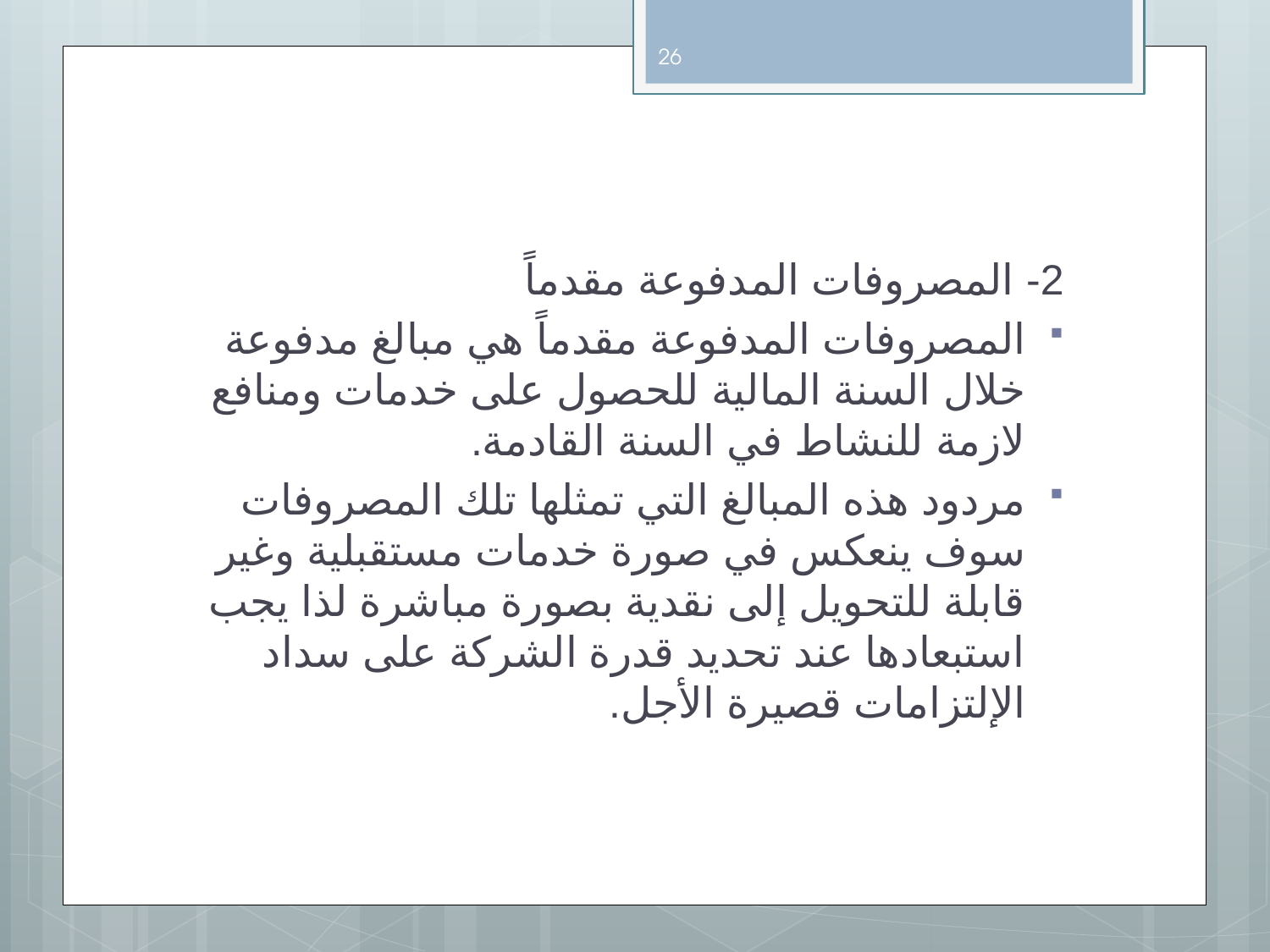

26
2- المصروفات المدفوعة مقدماً
المصروفات المدفوعة مقدماً هي مبالغ مدفوعة خلال السنة المالية للحصول على خدمات ومنافع لازمة للنشاط في السنة القادمة.
مردود هذه المبالغ التي تمثلها تلك المصروفات سوف ينعكس في صورة خدمات مستقبلية وغير قابلة للتحويل إلى نقدية بصورة مباشرة لذا يجب استبعادها عند تحديد قدرة الشركة على سداد الإلتزامات قصيرة الأجل.